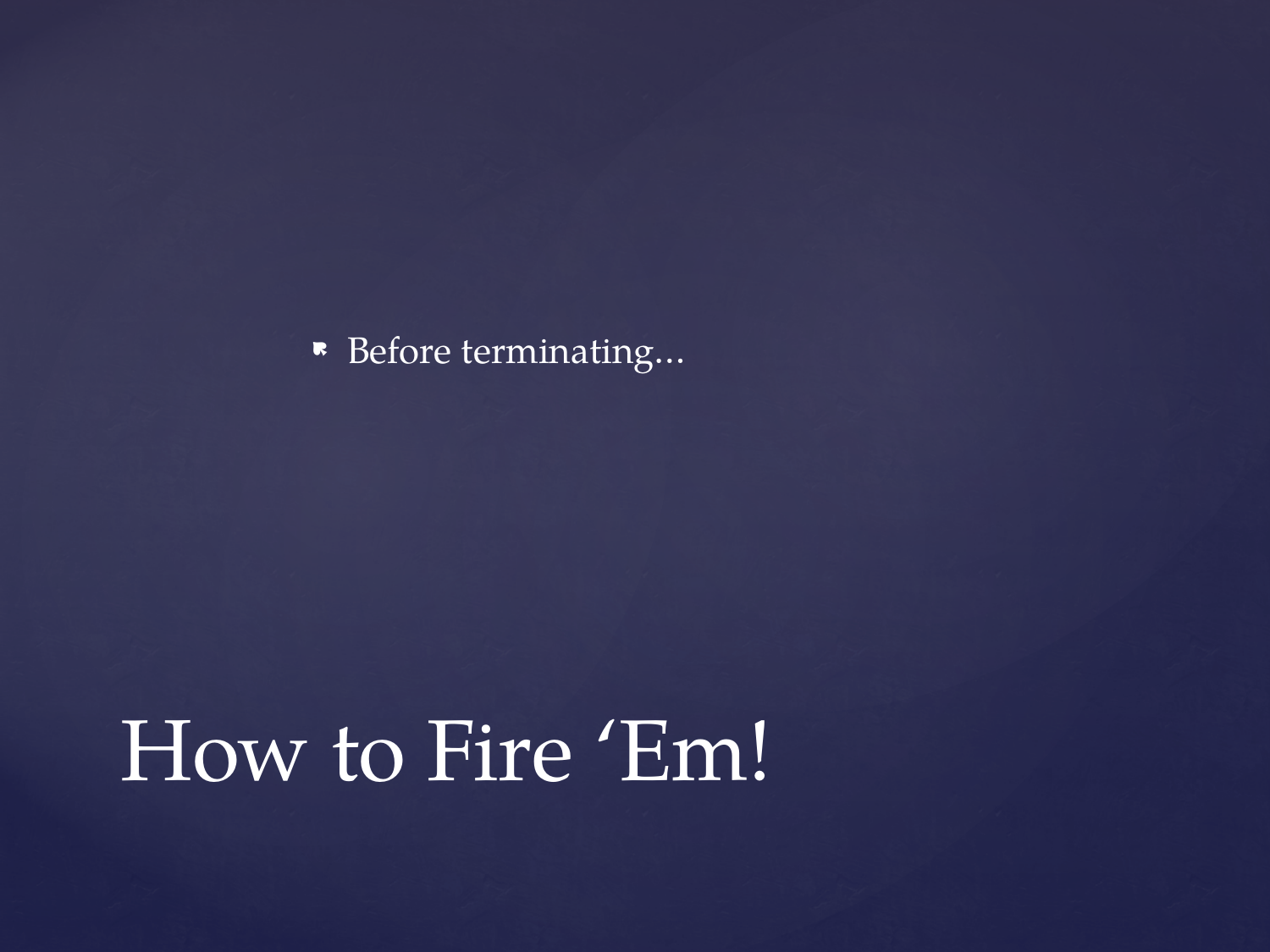

Before terminating…
# How to Fire ‘Em!